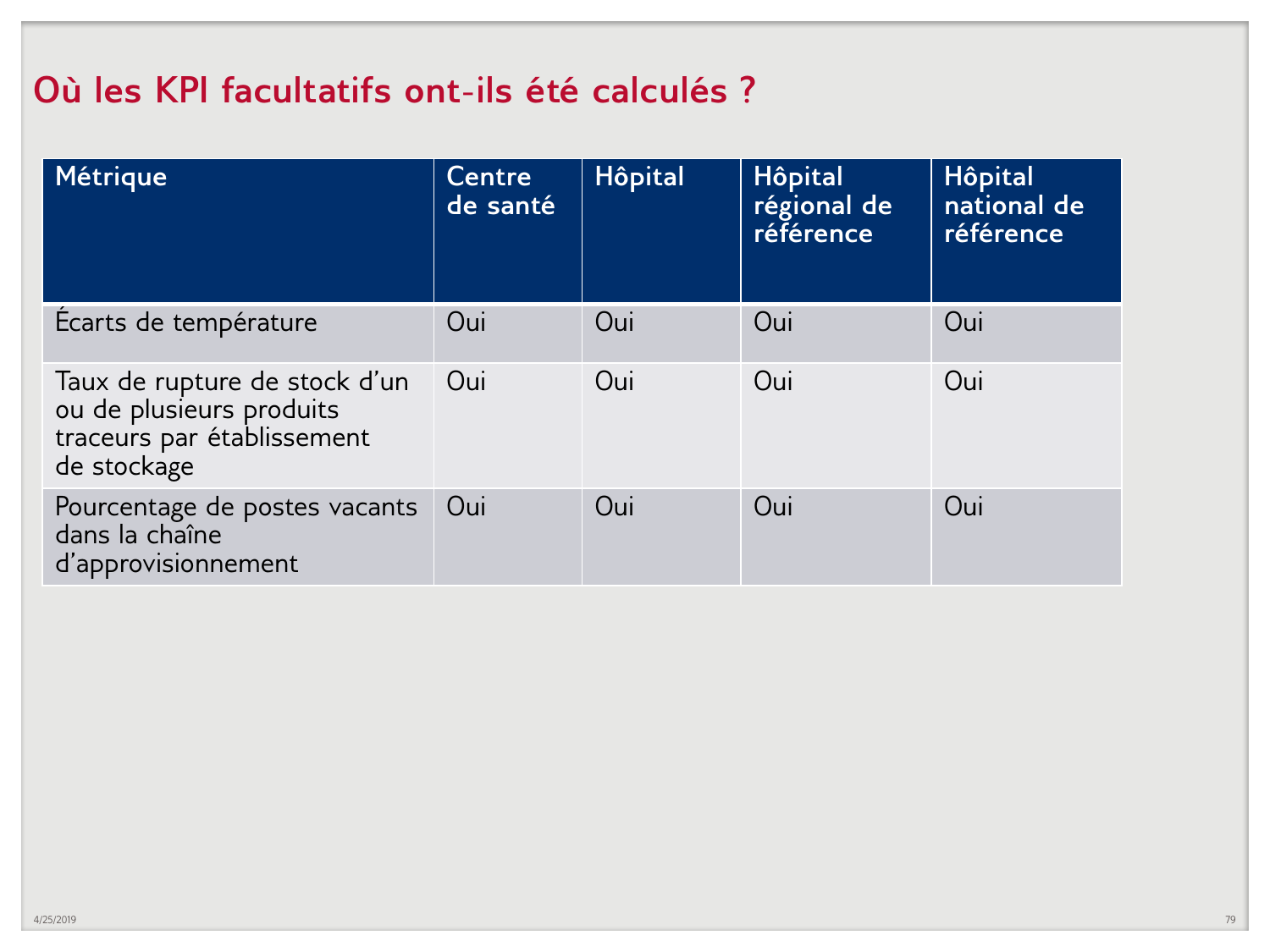

# Où les KPI facultatifs ont-ils été calculés ?
| Métrique | Centre de santé | Hôpital | Hôpital régional de référence | Hôpital national de référence |
| --- | --- | --- | --- | --- |
| Écarts de température | Oui | Oui | Oui | Oui |
| Taux de rupture de stock d’un ou de plusieurs produits traceurs par établissement de stockage | Oui | Oui | Oui | Oui |
| Pourcentage de postes vacants dans la chaîne d’approvisionnement | Oui | Oui | Oui | Oui |
4/25/2019
79